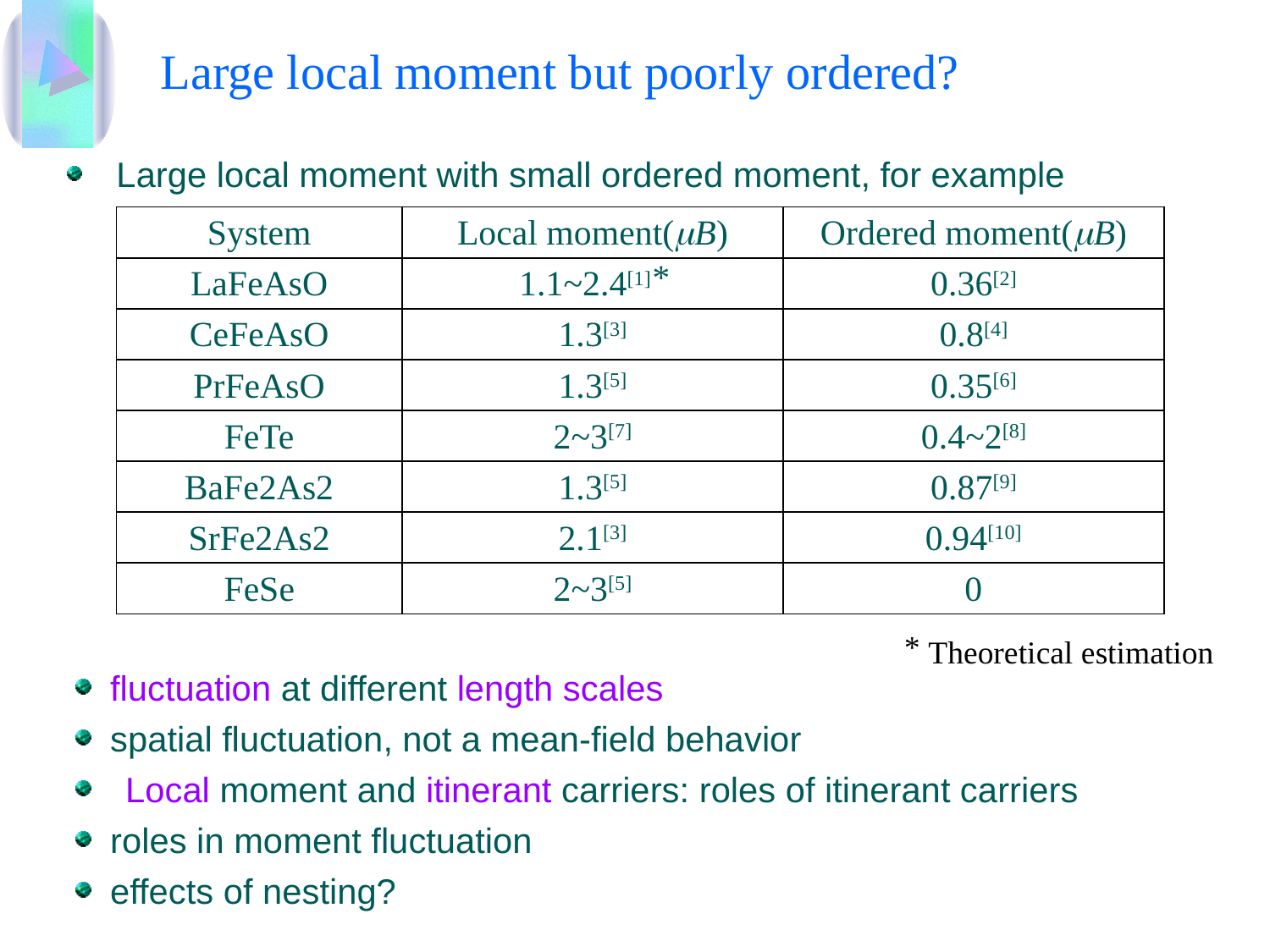

# Large local moment but poorly ordered?
  Large local moment with small ordered moment, for example

| System | Local moment(μB) | Ordered moment(μB) |
| --- | --- | --- |
| LaFeAsO | 1.1~2.4[1] ⃰ | 0.36[2] |
| CeFeAsO | 1.3[3] | 0.8[4] |
| PrFeAsO | 1.3[5] | 0.35[6] |
| FeTe | 2~3[7] | 0.4~2[8] |
| BaFe2As2 | 1.3[5] | 0.87[9] |
| SrFe2As2 | 2.1[3] | 0.94[10] |
| FeSe | 2~3[5] | 0 |
 ⃰  Theoretical estimation
  fluctuation at different length scales
  spatial fluctuation, not a mean-field behavior
  Local moment and itinerant carriers: roles of itinerant carriers
  roles in moment fluctuation
  effects of nesting?